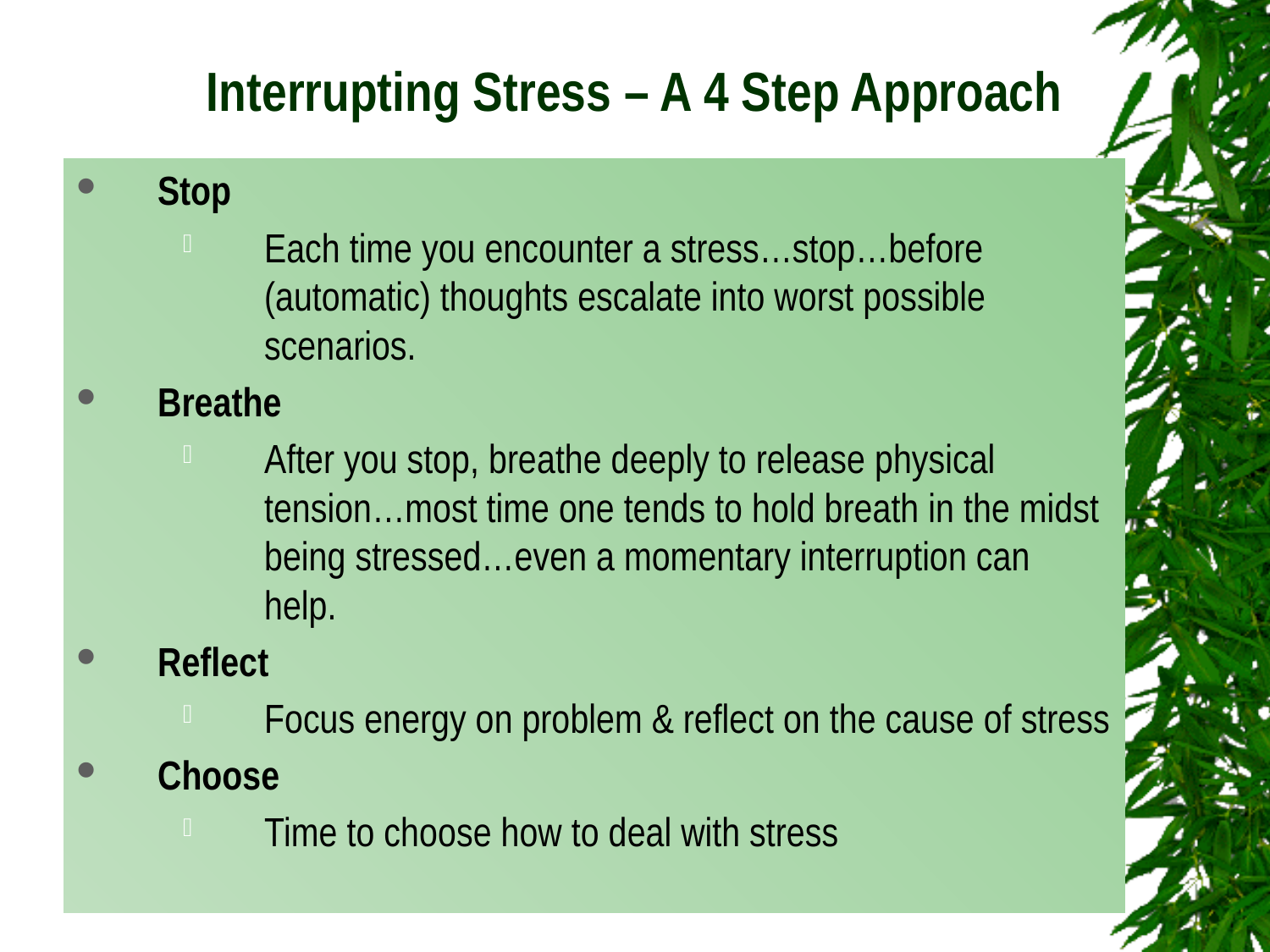

# Interrupting Stress – A 4 Step Approach
Stop
Each time you encounter a stress…stop…before (automatic) thoughts escalate into worst possible scenarios.
Breathe
After you stop, breathe deeply to release physical tension…most time one tends to hold breath in the midst being stressed…even a momentary interruption can help.
Reflect
Focus energy on problem & reflect on the cause of stress
Choose
Time to choose how to deal with stress